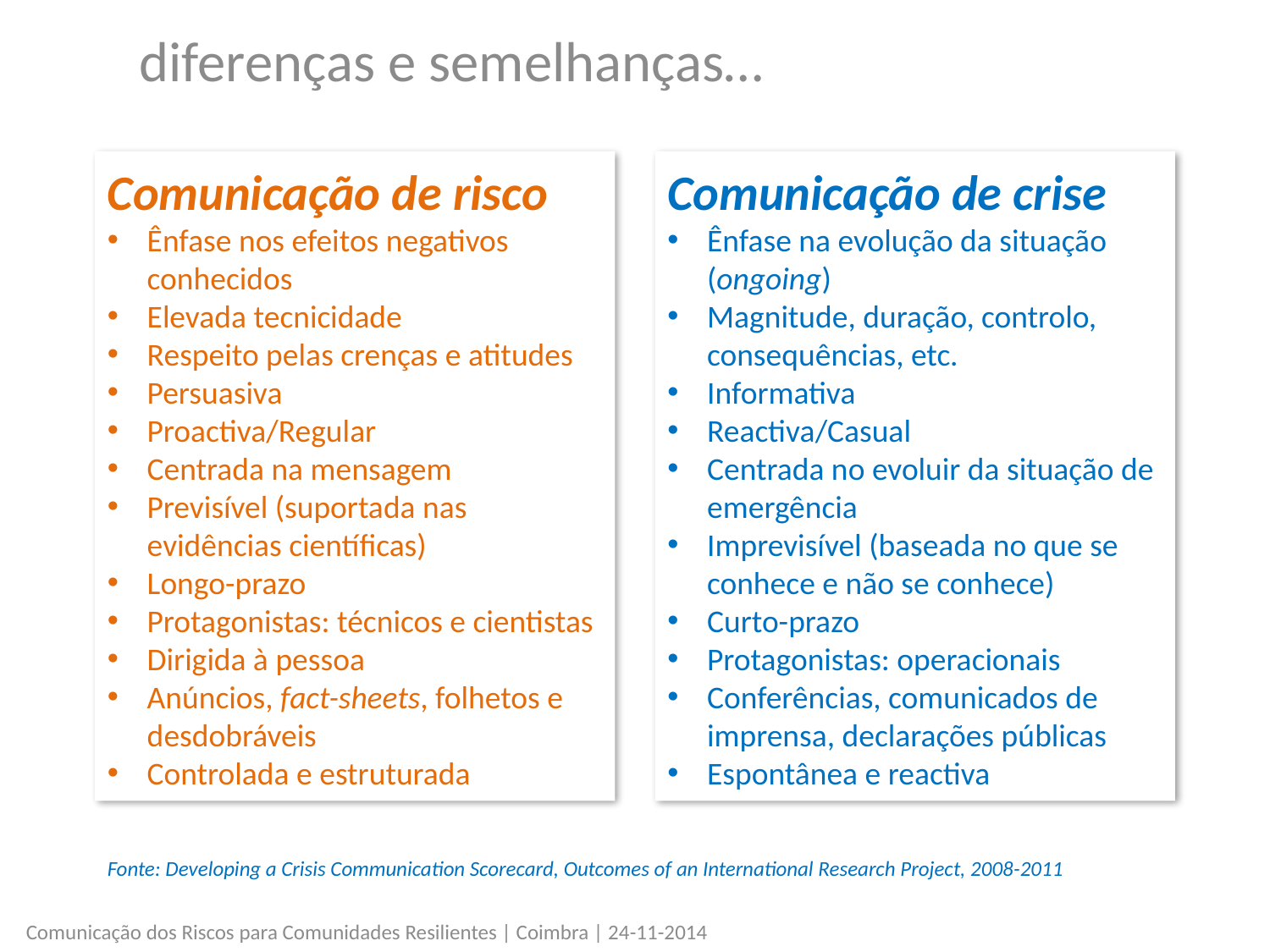

diferenças e semelhanças…

Comunicação de risco
Ênfase nos efeitos negativos conhecidos
Elevada tecnicidade
Respeito pelas crenças e atitudes
Persuasiva
Proactiva/Regular
Centrada na mensagem
Previsível (suportada nas evidências científicas)
Longo-prazo
Protagonistas: técnicos e cientistas
Dirigida à pessoa
Anúncios, fact-sheets, folhetos e desdobráveis
Controlada e estruturada
Comunicação de crise
Ênfase na evolução da situação (ongoing)
Magnitude, duração, controlo, consequências, etc.
Informativa
Reactiva/Casual
Centrada no evoluir da situação de emergência
Imprevisível (baseada no que se conhece e não se conhece)
Curto-prazo
Protagonistas: operacionais
Conferências, comunicados de imprensa, declarações públicas
Espontânea e reactiva
Fonte: Developing a Crisis Communication Scorecard, Outcomes of an International Research Project, 2008-2011
Comunicação dos Riscos para Comunidades Resilientes | Coimbra | 24-11-2014